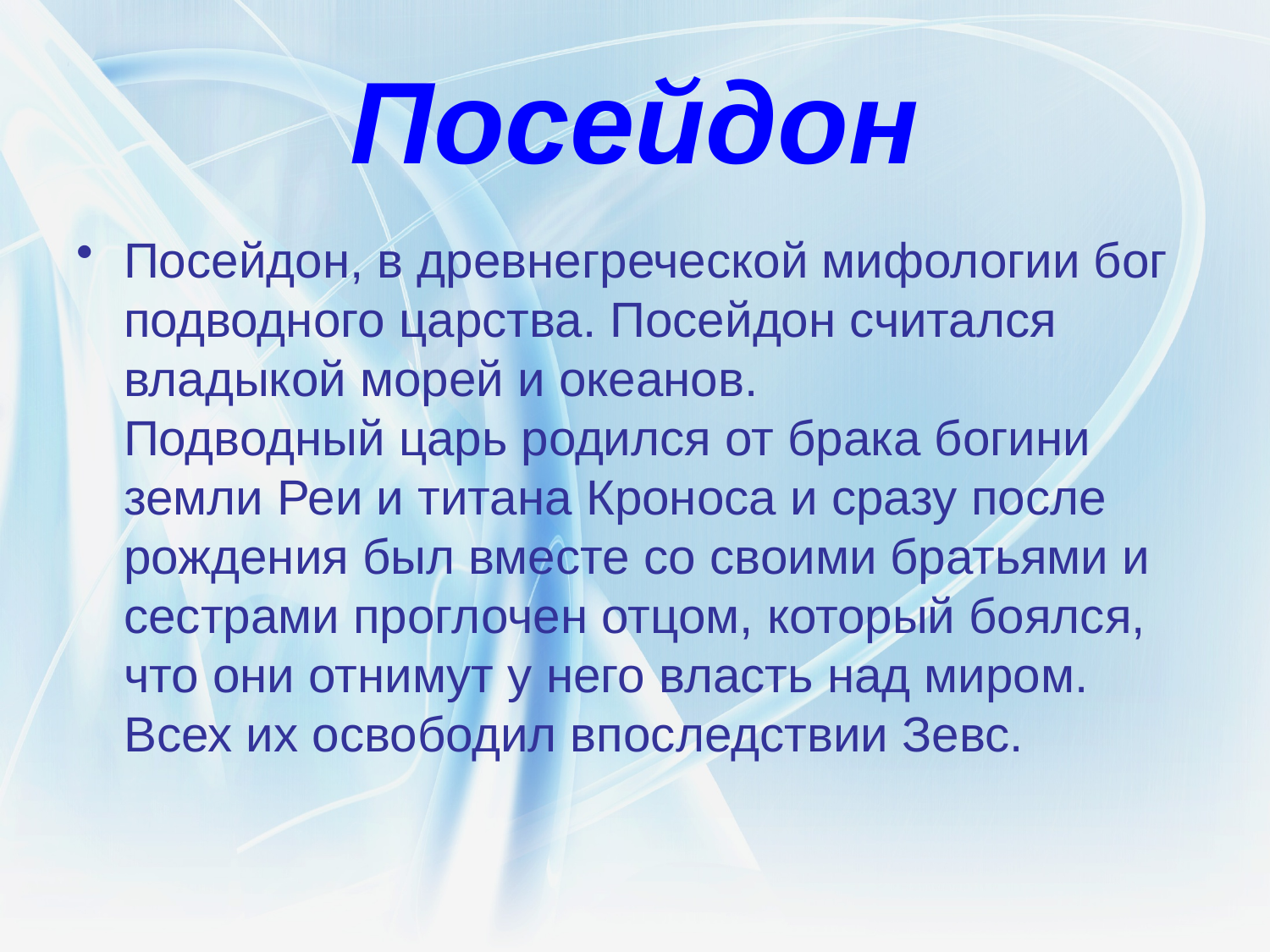

# Посейдон
Посейдон, в древнегреческой мифологии бог подводного царства. Посейдон считался владыкой морей и океанов.
Подводный царь родился от брака богини земли Реи и титана Кроноса и сразу после рождения был вместе со своими братьями и сестрами проглочен отцом, который боялся, что они отнимут у него власть над миром. Всех их освободил впоследствии Зевс.